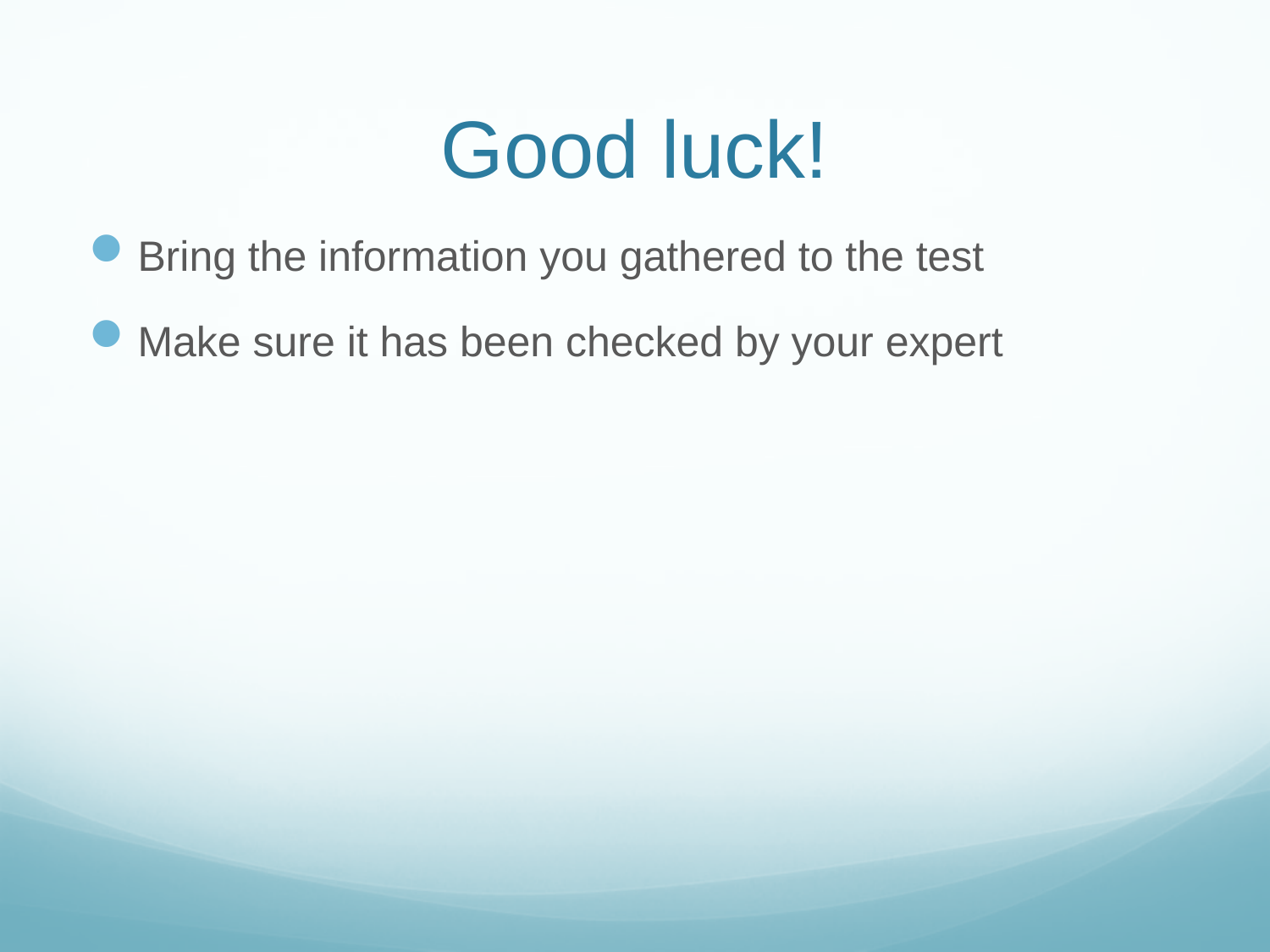

# Good luck!
Bring the information you gathered to the test
Make sure it has been checked by your expert